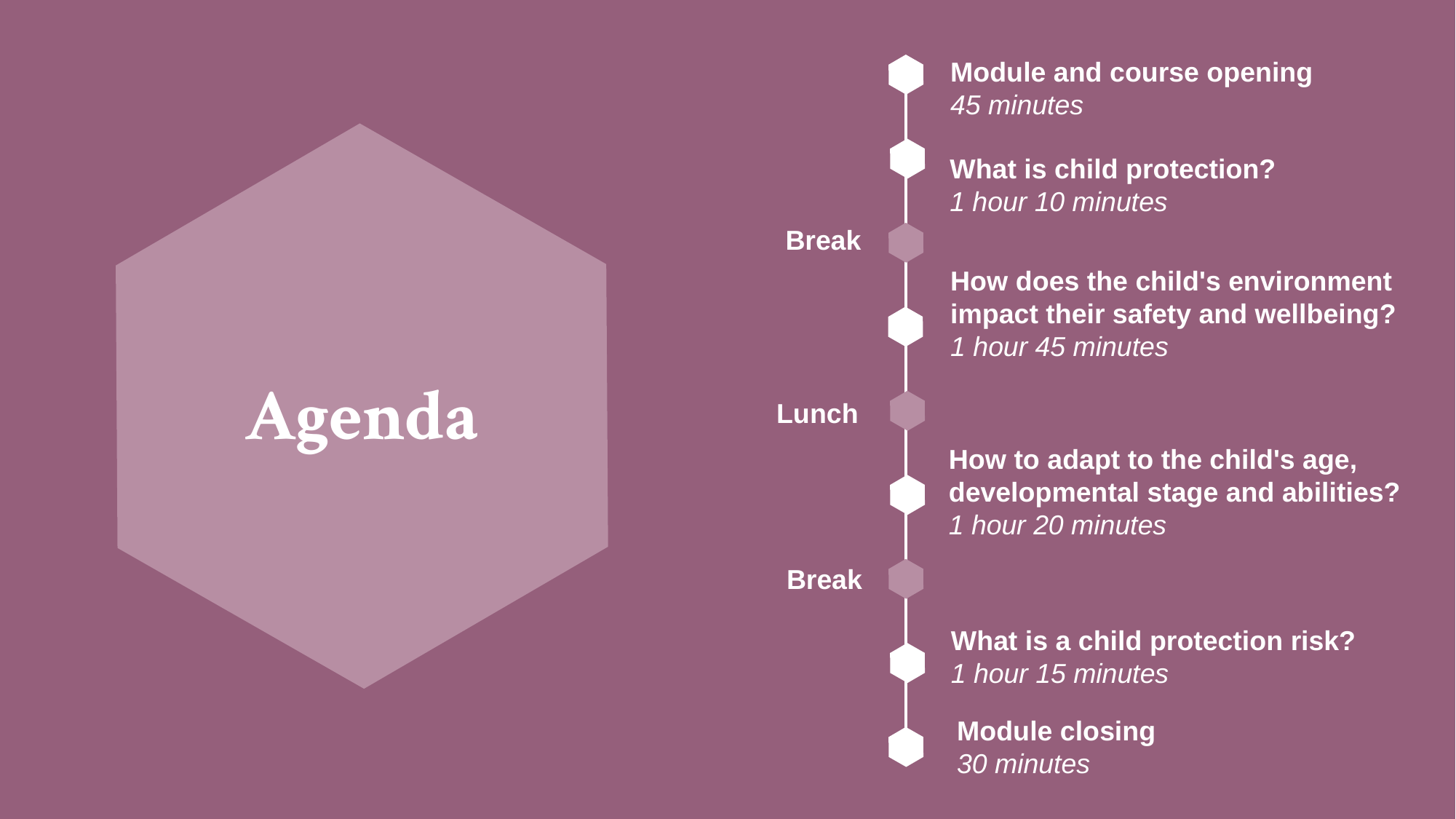

Module and course opening
45 minutes

What is child protection?
1 hour 10 minutes
Break

How does the child's environment impact their safety and wellbeing?
1 hour 45 minutes

# Agenda
Lunch

How to adapt to the child's age, developmental stage and abilities?
1 hour 20 minutes

Break

What is a child protection risk?
1 hour 15 minutes

Module closing
30 minutes